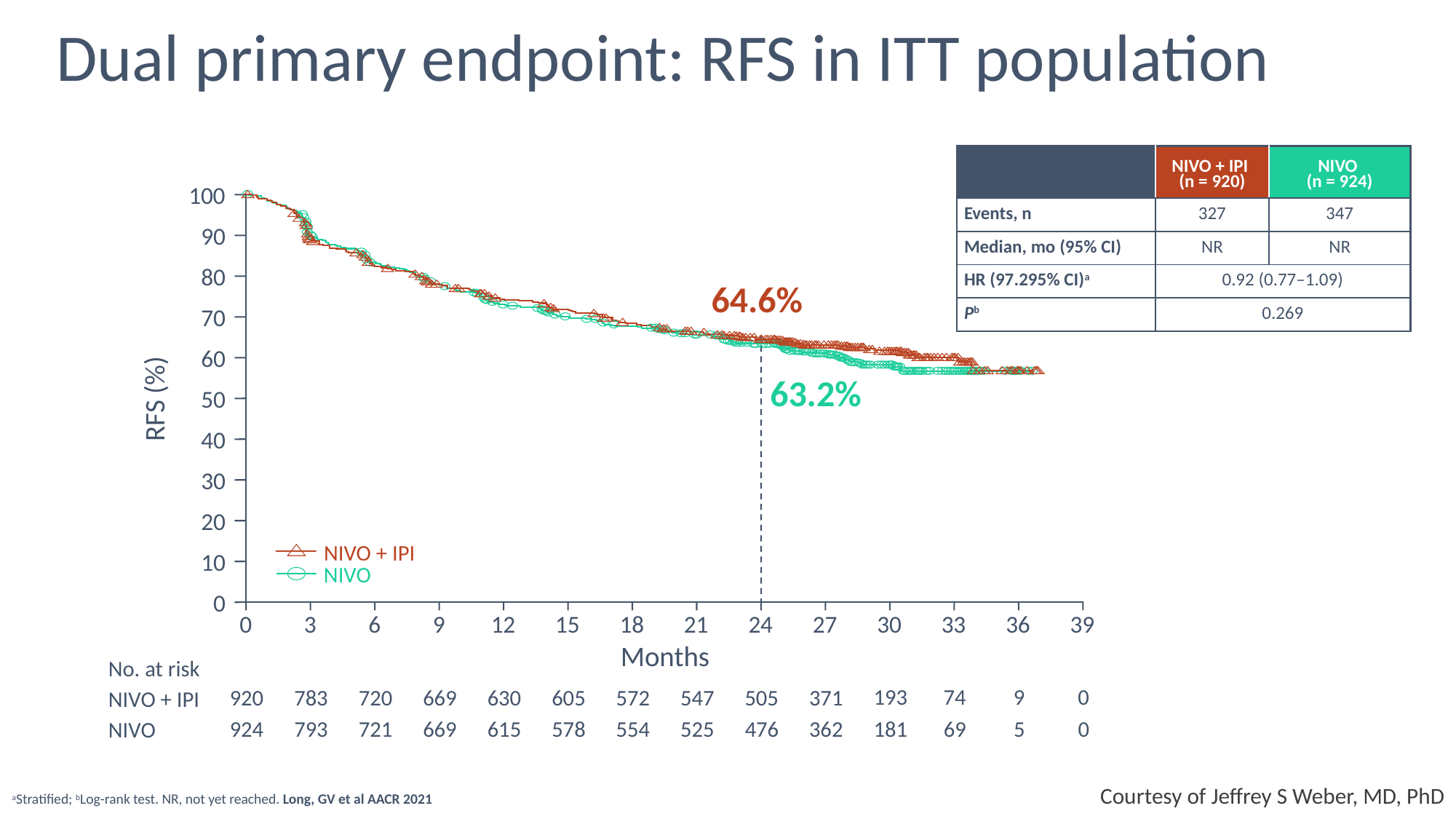

# Dual primary endpoint: RFS in ITT population
|  | NIVO + IPI (n = 920) | NIVO (n = 924) |
| --- | --- | --- |
| Events, n | 327 | 347 |
| Median, mo (95% CI) | NR | NR |
| HR (97.295% CI)a | 0.92 (0.77–1.09) |  |
| Pb | 0.269 |  |
100
90
80
70
60
50
40
30
20
10
0

64.6%

63.2%
RFS (%)
NIVO + IPI

NIVO

0
3
6
9
12
15
18
21
24
27
30
33
36
39
Months
No. at risk
193
74
9
0
920
783
720
669
630
605
572
547
371
505
NIVO + IPI
924
793
721
669
615
578
554
525
476
362
181
69
5
0
NIVO
Courtesy of Jeffrey S Weber, MD, PhD
aStratified; bLog-rank test. NR, not yet reached. Long, GV et al AACR 2021